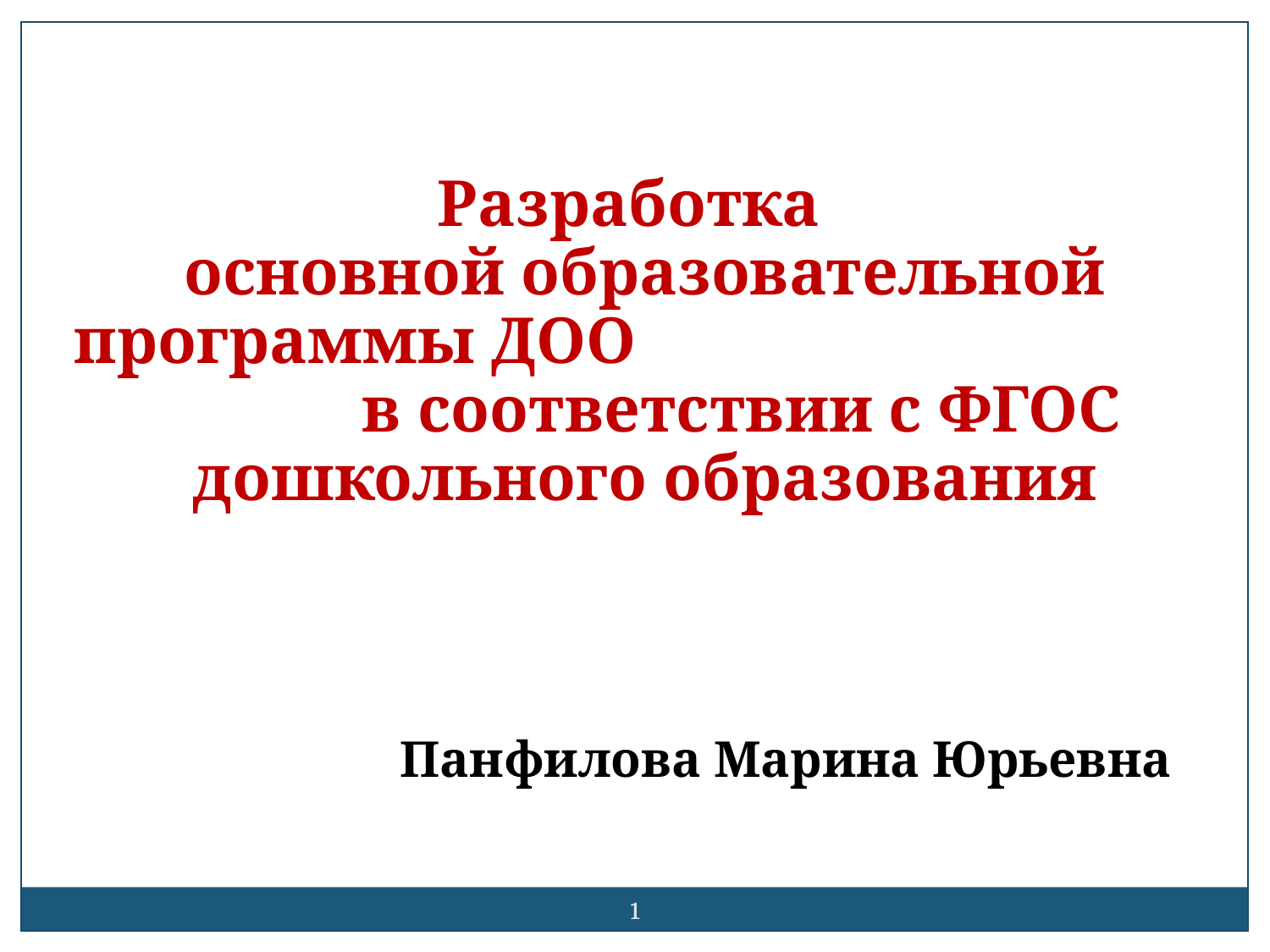

Разработка
основной образовательной программы ДОО                                                 в соответствии с ФГОС дошкольного образования

Панфилова Марина Юрьевна
1